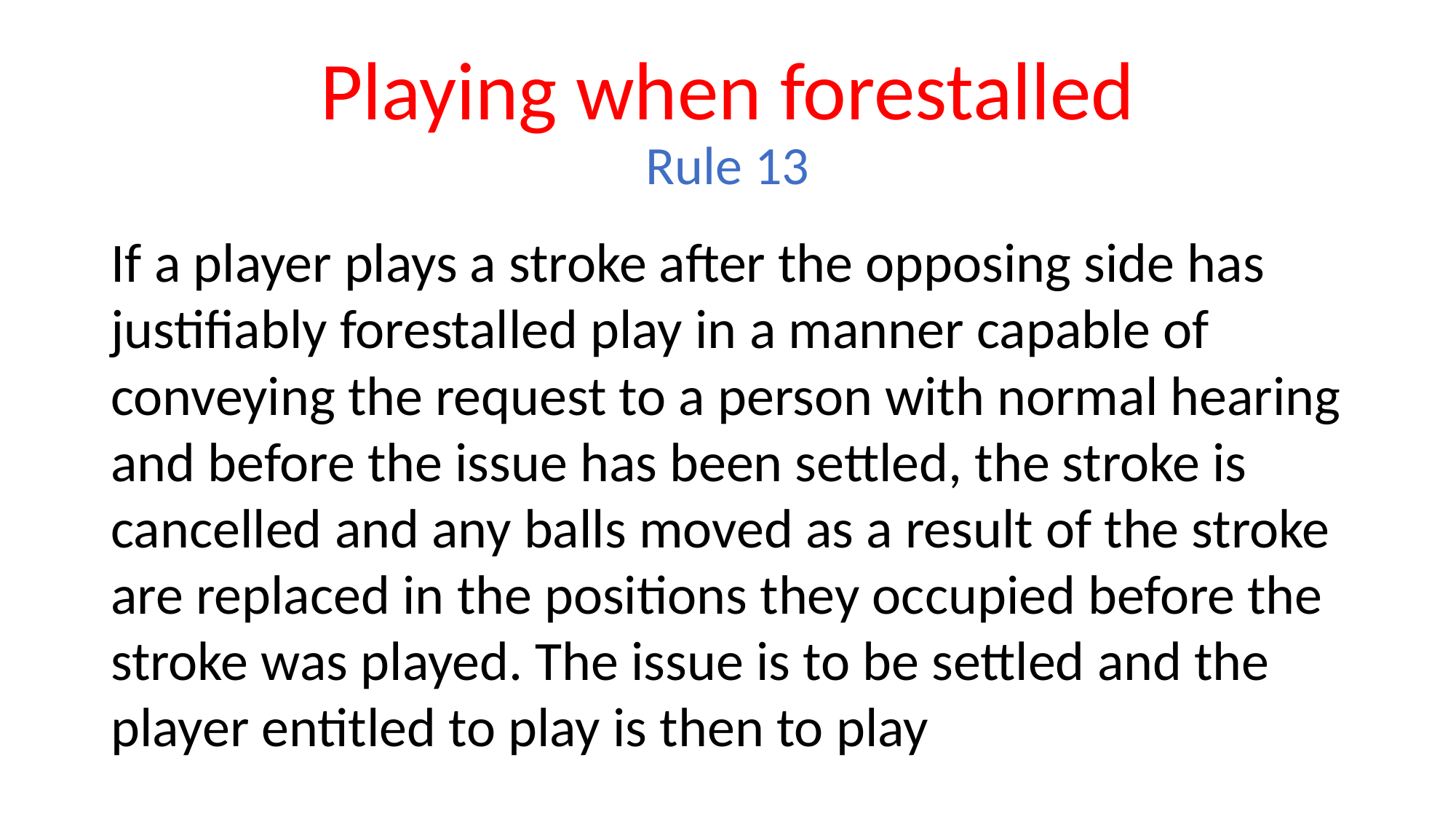

# Playing when forestalled Rule 13
If a player plays a stroke after the opposing side has justifiably forestalled play in a manner capable of conveying the request to a person with normal hearing and before the issue has been settled, the stroke is cancelled and any balls moved as a result of the stroke are replaced in the positions they occupied before the stroke was played. The issue is to be settled and the player entitled to play is then to play